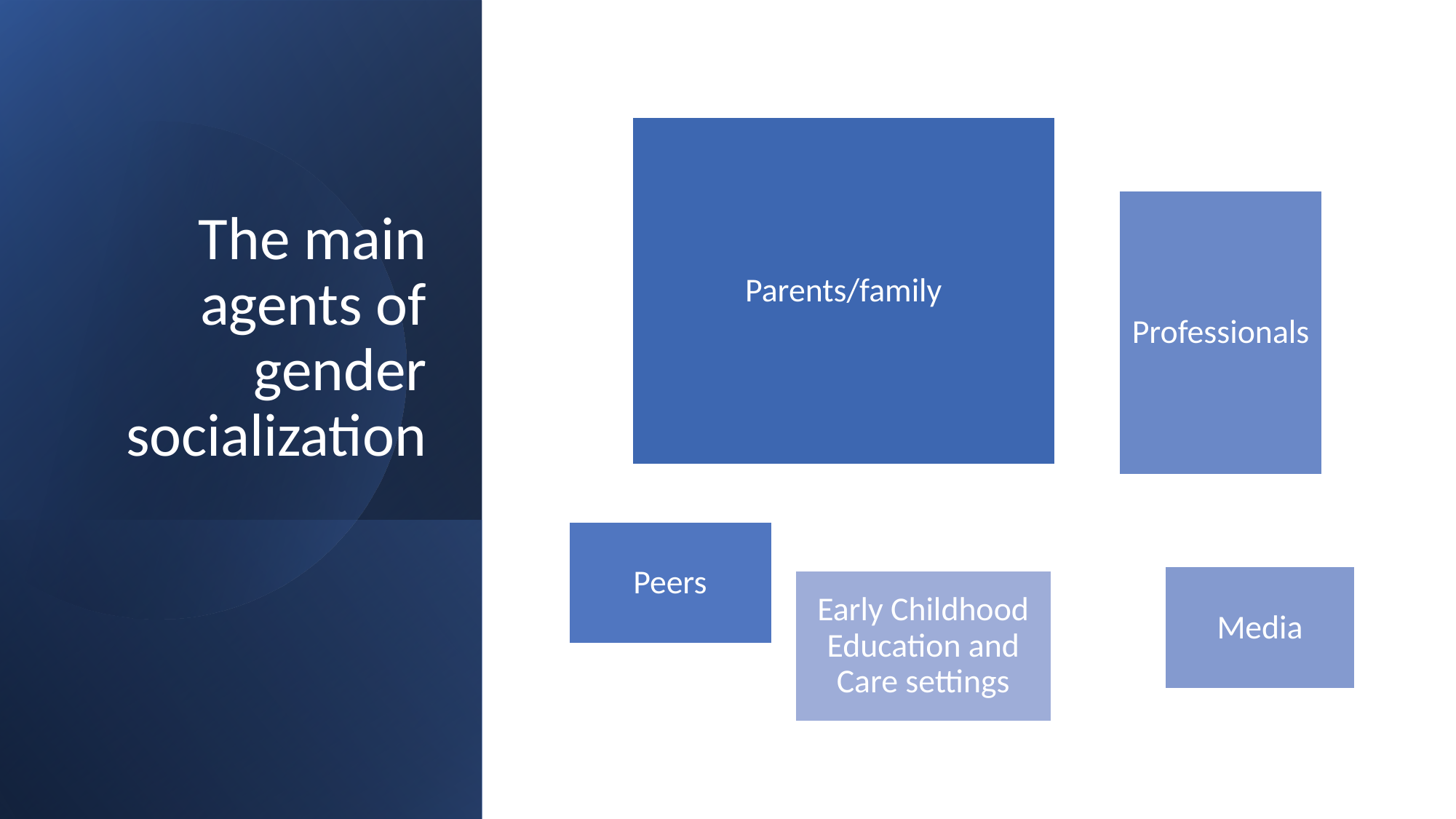

# The main agents of gender socialization

Parents/family
Peers
Professionals
Media
Early Childhood Education and Care settings